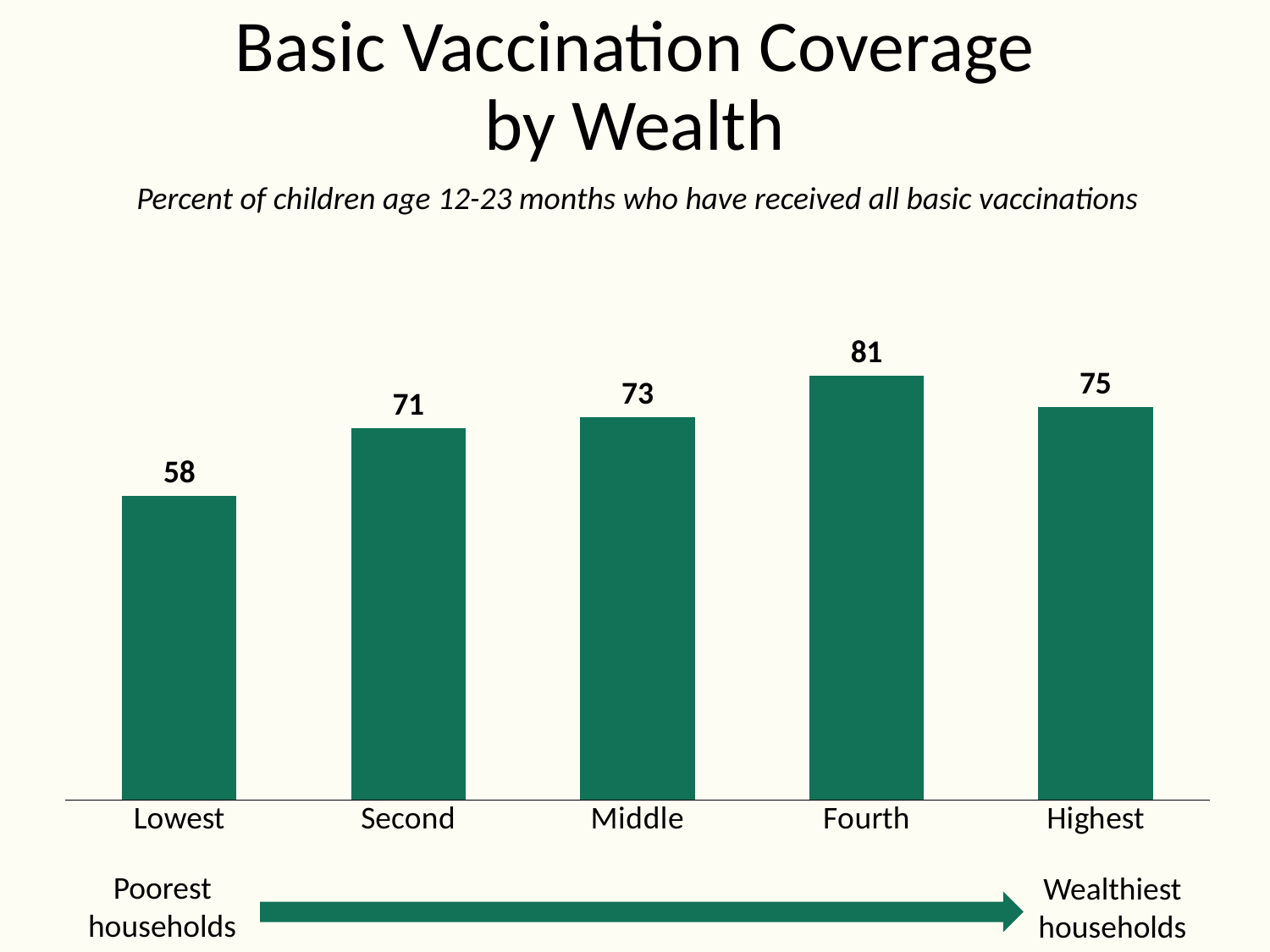

# Basic Vaccination Coverage by Wealth
Percent of children age 12-23 months who have received all basic vaccinations

### Chart

| Category | Series 1 |
|---|---|
| Lowest | 58.0 |
| Second | 71.0 |
| Middle | 73.0 |
| Fourth | 81.0 |
| Highest | 75.0 |
Poorest
households
Wealthiest
households